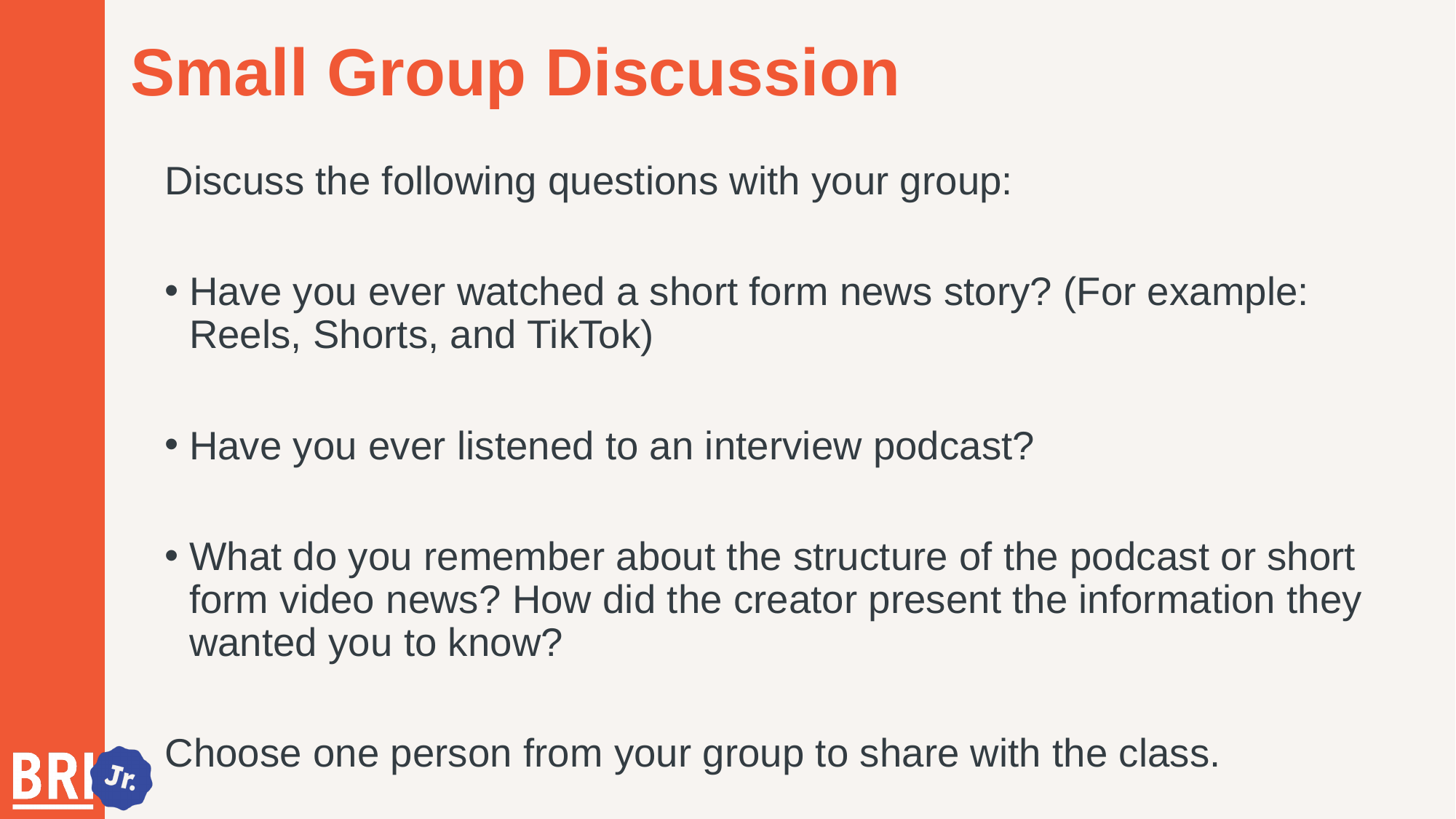

# Small Group Discussion
Discuss the following questions with your group:

Have you ever watched a short form news story? (For example: Reels, Shorts, and TikTok)

Have you ever listened to an interview podcast?

What do you remember about the structure of the podcast or short form video news? How did the creator present the information they wanted you to know?

Choose one person from your group to share with the class.